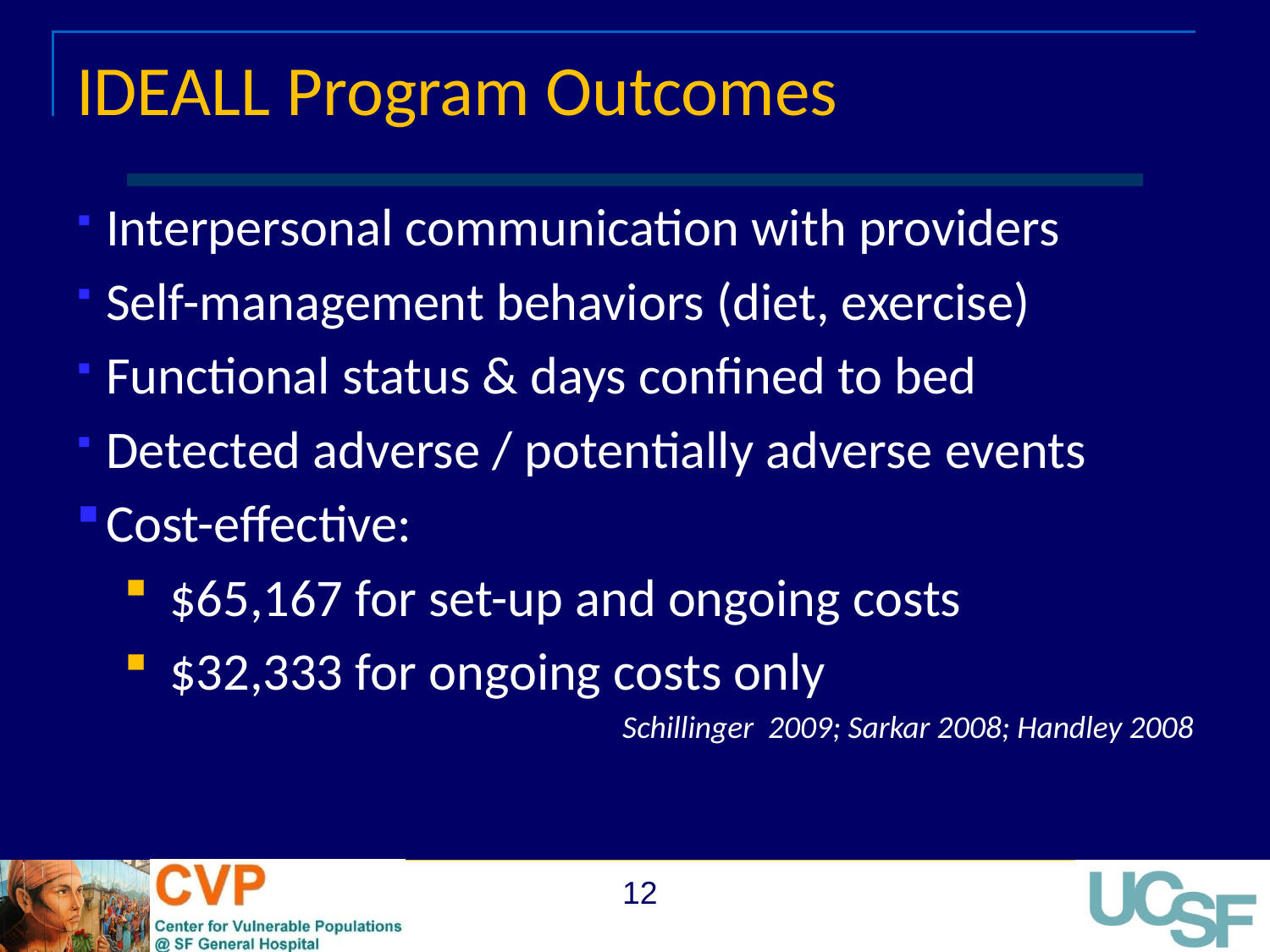

# IDEALL Program Outcomes

Interpersonal communication with providers
Self-management behaviors (diet, exercise)
Functional status & days confined to bed
Detected adverse / potentially adverse events
Cost-effective:
$65,167 for set-up and ongoing costs
$32,333 for ongoing costs only
Schillinger  2009; Sarkar 2008; Handley 2008